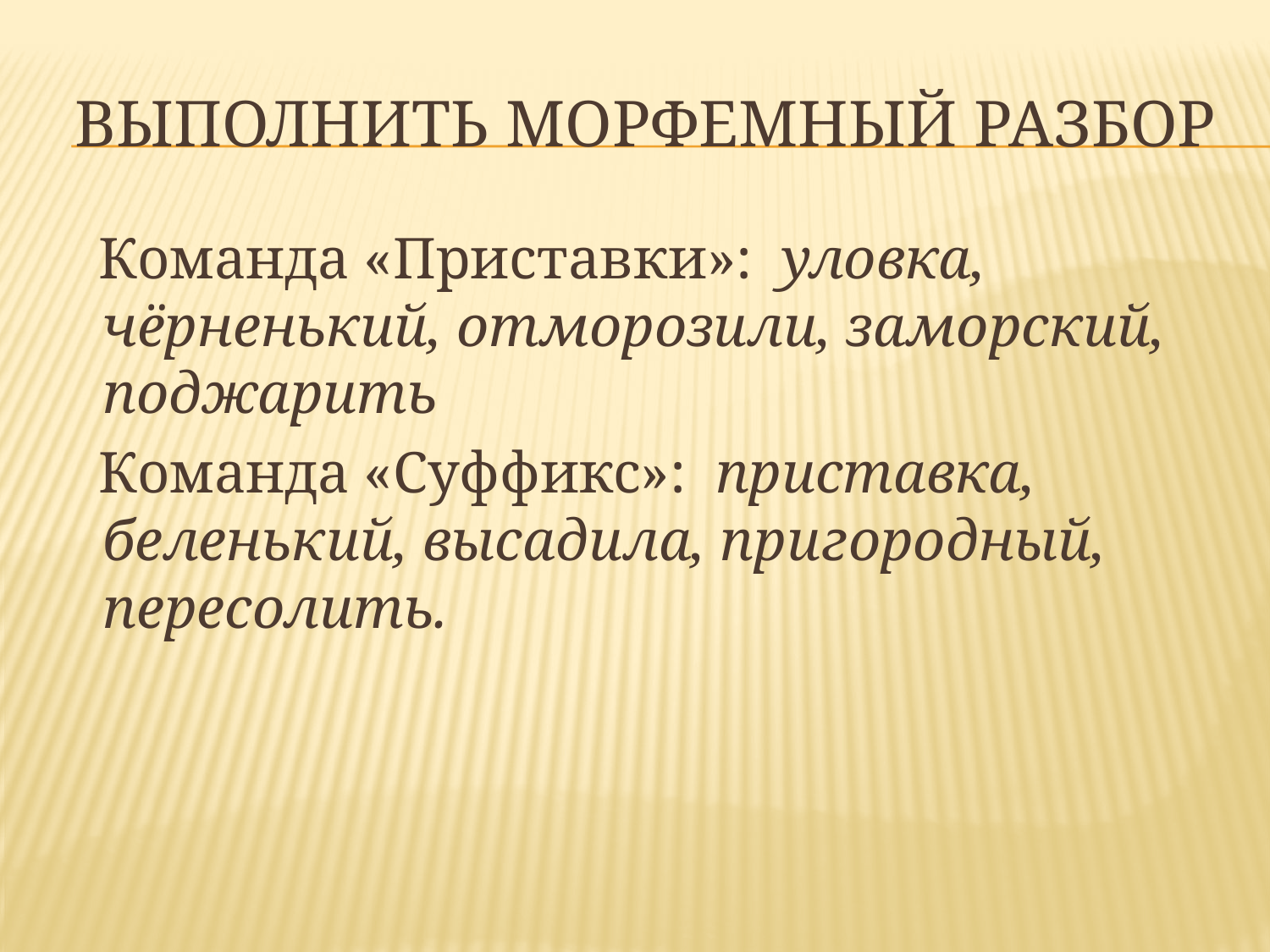

# Выполнить морфемный разбор
   Команда «Приставки»:  уловка, чёрненький, отморозили, заморский, поджарить
   Команда «Суффикс»:  приставка, беленький, высадила, пригородный, пересолить.